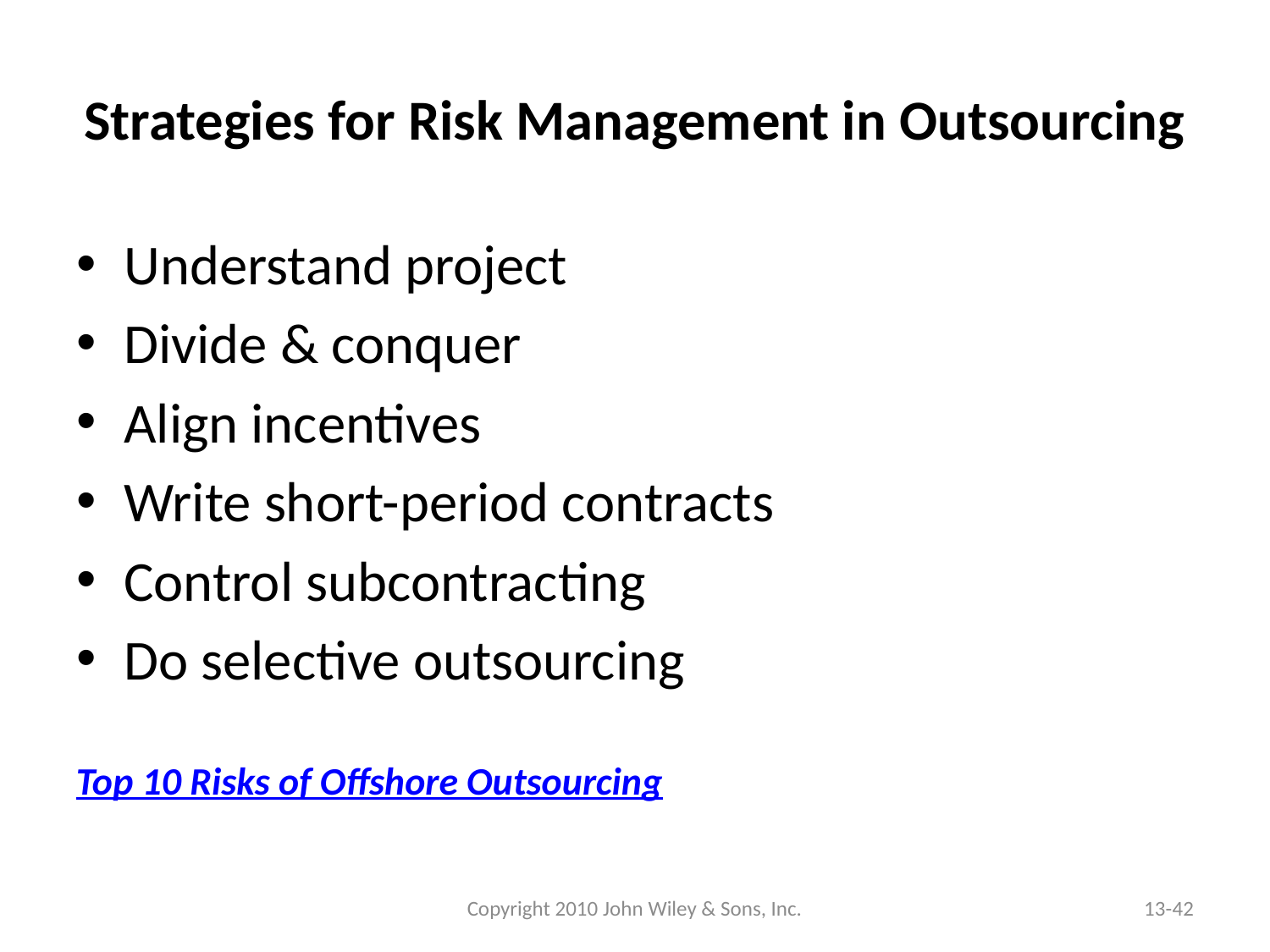

# Strategies for Risk Management in Outsourcing
Understand project
Divide & conquer
Align incentives
Write short-period contracts
Control subcontracting
Do selective outsourcing
Top 10 Risks of Offshore Outsourcing
Copyright 2010 John Wiley & Sons, Inc.
13-42